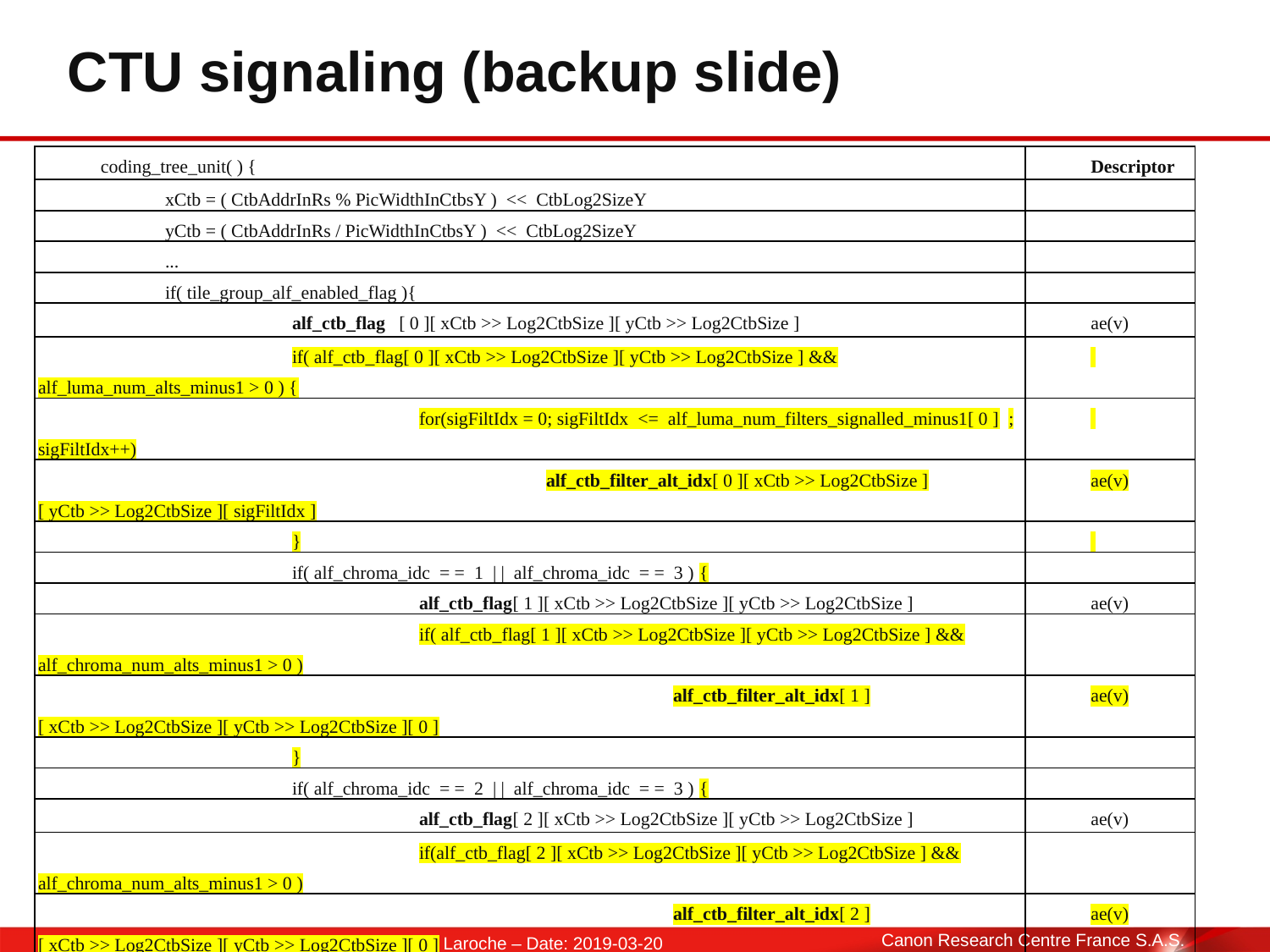

# CTU signaling (backup slide)
| coding\_tree\_unit( ) { | Descriptor |
| --- | --- |
| xCtb = ( CtbAddrInRs % PicWidthInCtbsY )  <<  CtbLog2SizeY |  |
| yCtb = ( CtbAddrInRs / PicWidthInCtbsY )  <<  CtbLog2SizeY |  |
| ... |  |
| if( tile\_group\_alf\_enabled\_flag ){ |  |
| alf\_ctb\_flag   [ 0 ][ xCtb >> Log2CtbSize ][ yCtb >> Log2CtbSize ] | ae(v) |
| if( alf\_ctb\_flag[ 0 ][ xCtb >> Log2CtbSize ][ yCtb >> Log2CtbSize ] && alf\_luma\_num\_alts\_minus1 > 0 ) { |  |
| for(sigFiltIdx = 0; sigFiltIdx <= alf\_luma\_num\_filters\_signalled\_minus1[ 0 ]  ; sigFiltIdx++) |  |
| alf\_ctb\_filter\_alt\_idx[ 0 ][ xCtb >> Log2CtbSize ][ yCtb >> Log2CtbSize ][ sigFiltIdx ] | ae(v) |
| } |  |
| if( alf\_chroma\_idc  = =  1  | |  alf\_chroma\_idc  = =  3 ) { |  |
| alf\_ctb\_flag[ 1 ][ xCtb >> Log2CtbSize ][ yCtb >> Log2CtbSize ] | ae(v) |
| if( alf\_ctb\_flag[ 1 ][ xCtb >> Log2CtbSize ][ yCtb >> Log2CtbSize ] && alf\_chroma\_num\_alts\_minus1 > 0 ) |  |
| alf\_ctb\_filter\_alt\_idx[ 1 ][ xCtb >> Log2CtbSize ][ yCtb >> Log2CtbSize ][ 0 ] | ae(v) |
| } |  |
| if( alf\_chroma\_idc  = =  2  | |  alf\_chroma\_idc  = =  3 ) { |  |
| alf\_ctb\_flag[ 2 ][ xCtb >> Log2CtbSize ][ yCtb >> Log2CtbSize ] | ae(v) |
| if(alf\_ctb\_flag[ 2 ][ xCtb >> Log2CtbSize ][ yCtb >> Log2CtbSize ] && alf\_chroma\_num\_alts\_minus1 > 0 ) |  |
| alf\_ctb\_filter\_alt\_idx[ 2 ][ xCtb >> Log2CtbSize ][ yCtb >> Log2CtbSize ][ 0 ] | ae(v) |
| } |  |
| } |  |
| ... |  |
| } |  |
Canon Research Centre France S.A.S.